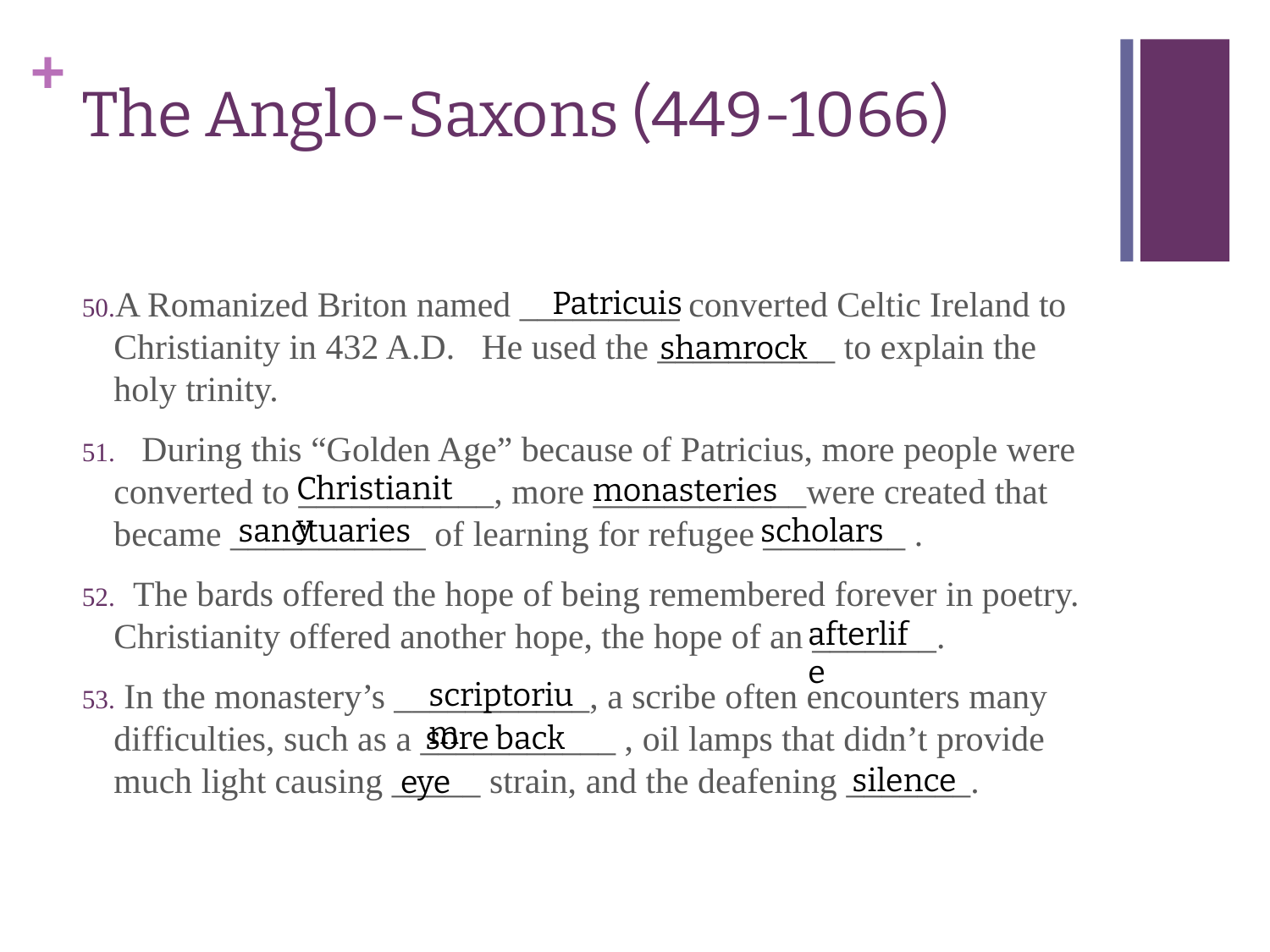

# The Anglo-Saxons (449-1066)
A Romanized Briton named _________ converted Celtic Ireland to Christianity in 432 A.D.   He used the __________ to explain the holy trinity.
   During this “Golden Age” because of Patricius, more people were converted to ___________, more ____________were created that became ___________ of learning for refugee ________ .
  The bards offered the hope of being remembered forever in poetry.  Christianity offered another hope, the hope of an _______.
 In the monastery’s ___________, a scribe often encounters many difficulties, such as a ___________ , oil lamps that didn’t provide much light causing _____ strain, and the deafening _______.
Patricuis
shamrock
Christianity
monasteries
sanctuaries
scholars
afterlife
scriptorium
sore back
silence
eye